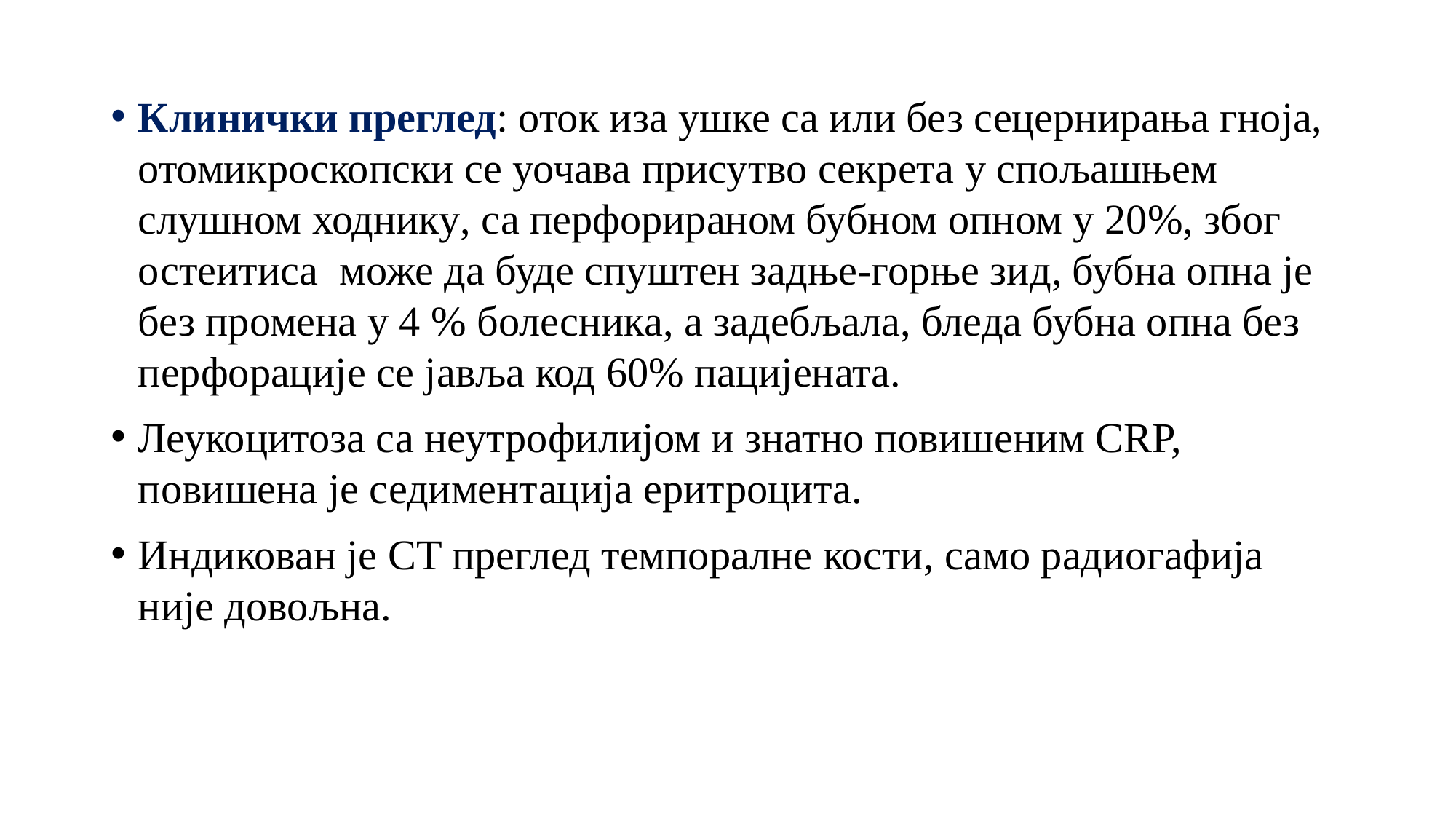

Клинички преглед: оток иза ушке са или без сецернирања гноја, отомикроскопски се уочава присутво секрета у спољашњем слушном ходнику, са перфорираном бубном опном у 20%, због остеитиса  може да буде спуштен задње-горње зид, бубна опна је без промена у 4 % болесника, а задебљала, бледа бубна опна без перфорације се јавља код 60% пацијената.
Леукоцитоза са неутрофилијом и знатно повишеним CRP, повишена је седиментација еритроцита.
Индикован је CT преглед темпоралне кости, само радиогафија није довољна.